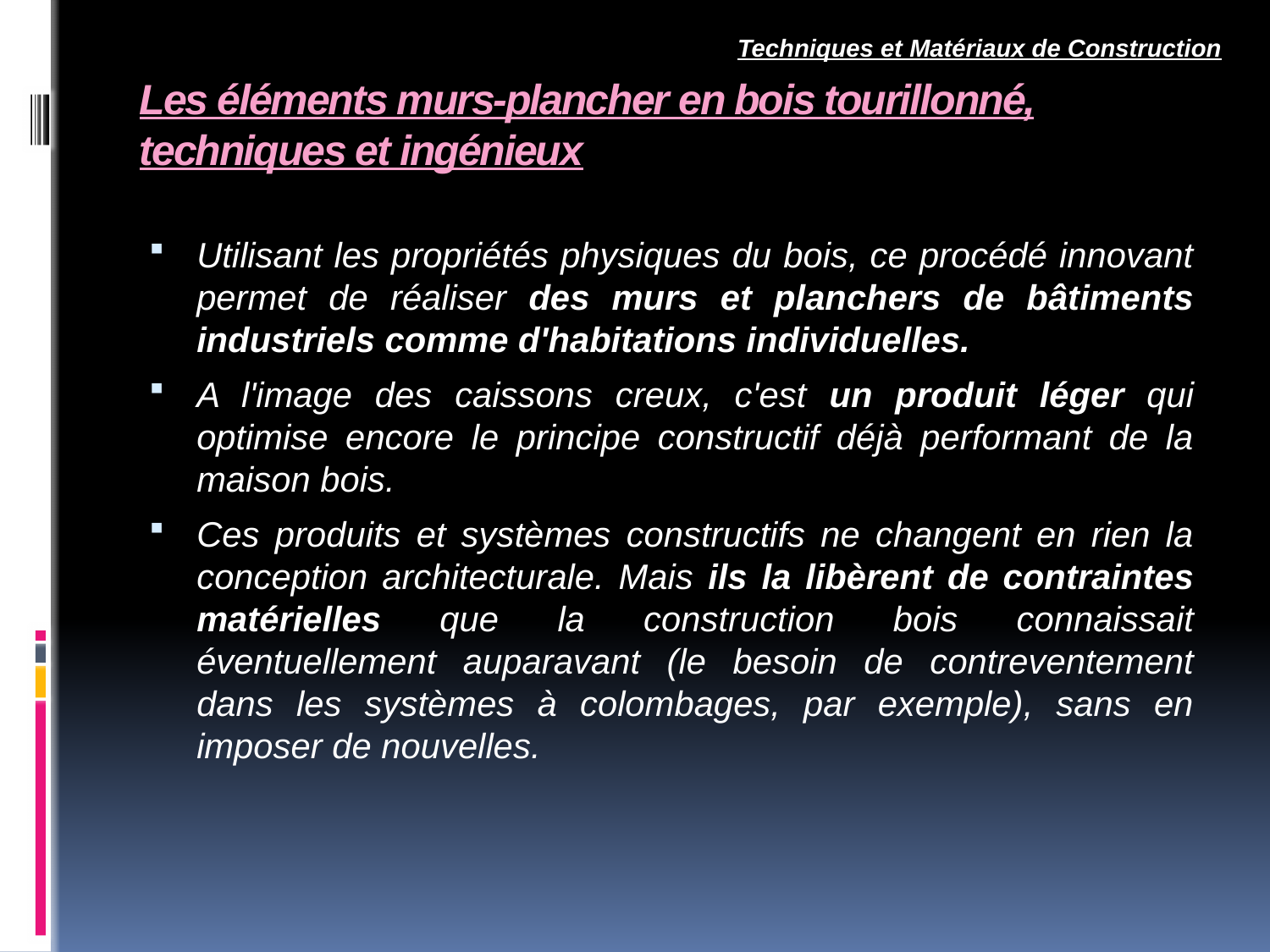

Techniques et Matériaux de Construction
# Les éléments murs-plancher en bois tourillonné, techniques et ingénieux
Utilisant les propriétés physiques du bois, ce procédé innovant permet de réaliser des murs et planchers de bâtiments industriels comme d'habitations individuelles.
A l'image des caissons creux, c'est un produit léger qui optimise encore le principe constructif déjà performant de la maison bois.
Ces produits et systèmes constructifs ne changent en rien la conception architecturale. Mais ils la libèrent de contraintes matérielles que la construction bois connaissait éventuellement auparavant (le besoin de contreventement dans les systèmes à colombages, par exemple), sans en imposer de nouvelles.